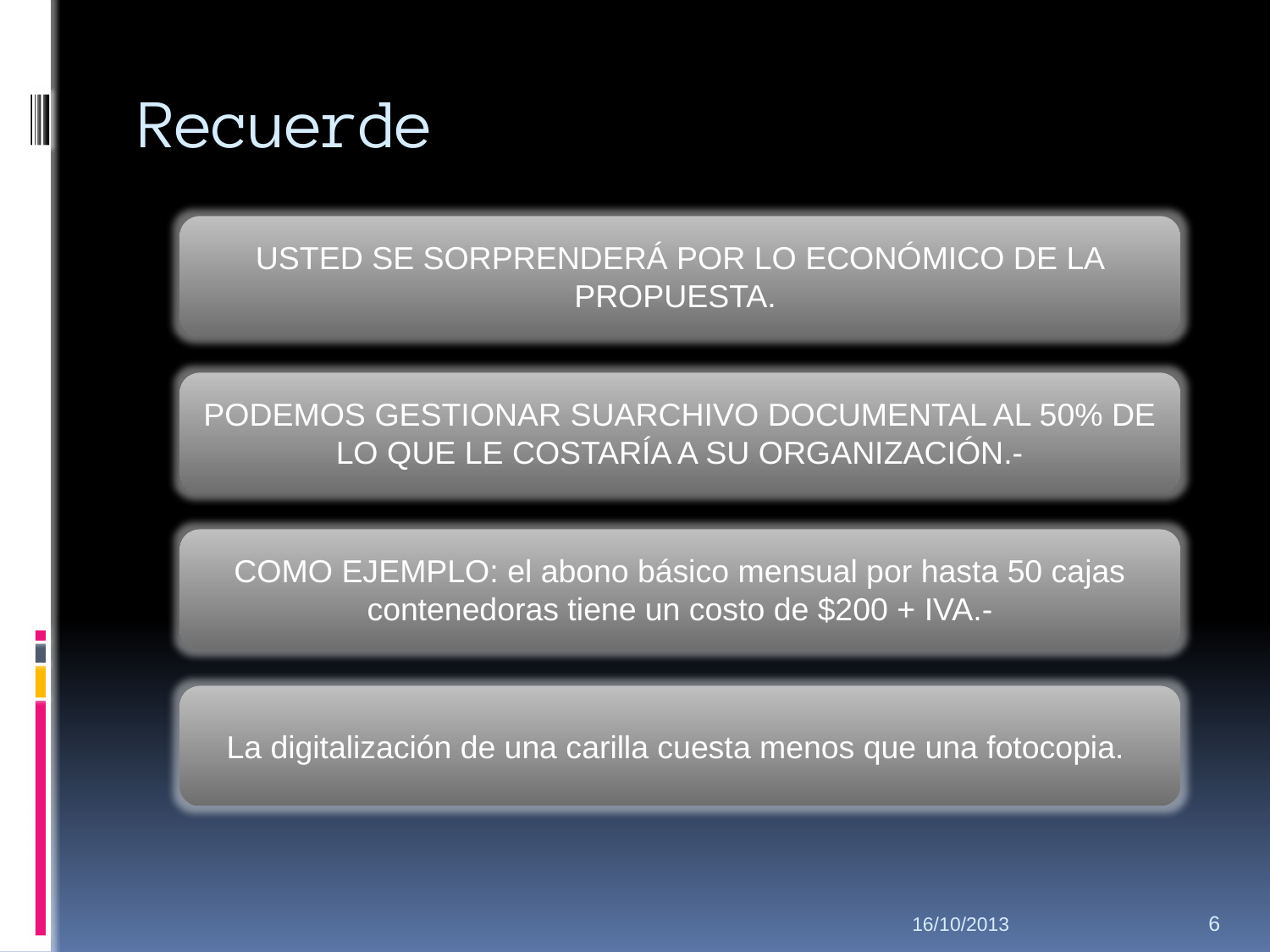

# Recuerde
USTED SE SORPRENDERÁ POR LO ECONÓMICO DE LA PROPUESTA.
PODEMOS GESTIONAR SUARCHIVO DOCUMENTAL AL 50% DE LO QUE LE COSTARÍA A SU ORGANIZACIÓN.-
COMO EJEMPLO: el abono básico mensual por hasta 50 cajas contenedoras tiene un costo de $200 + IVA.-
La digitalización de una carilla cuesta menos que una fotocopia.

16/10/2013
6